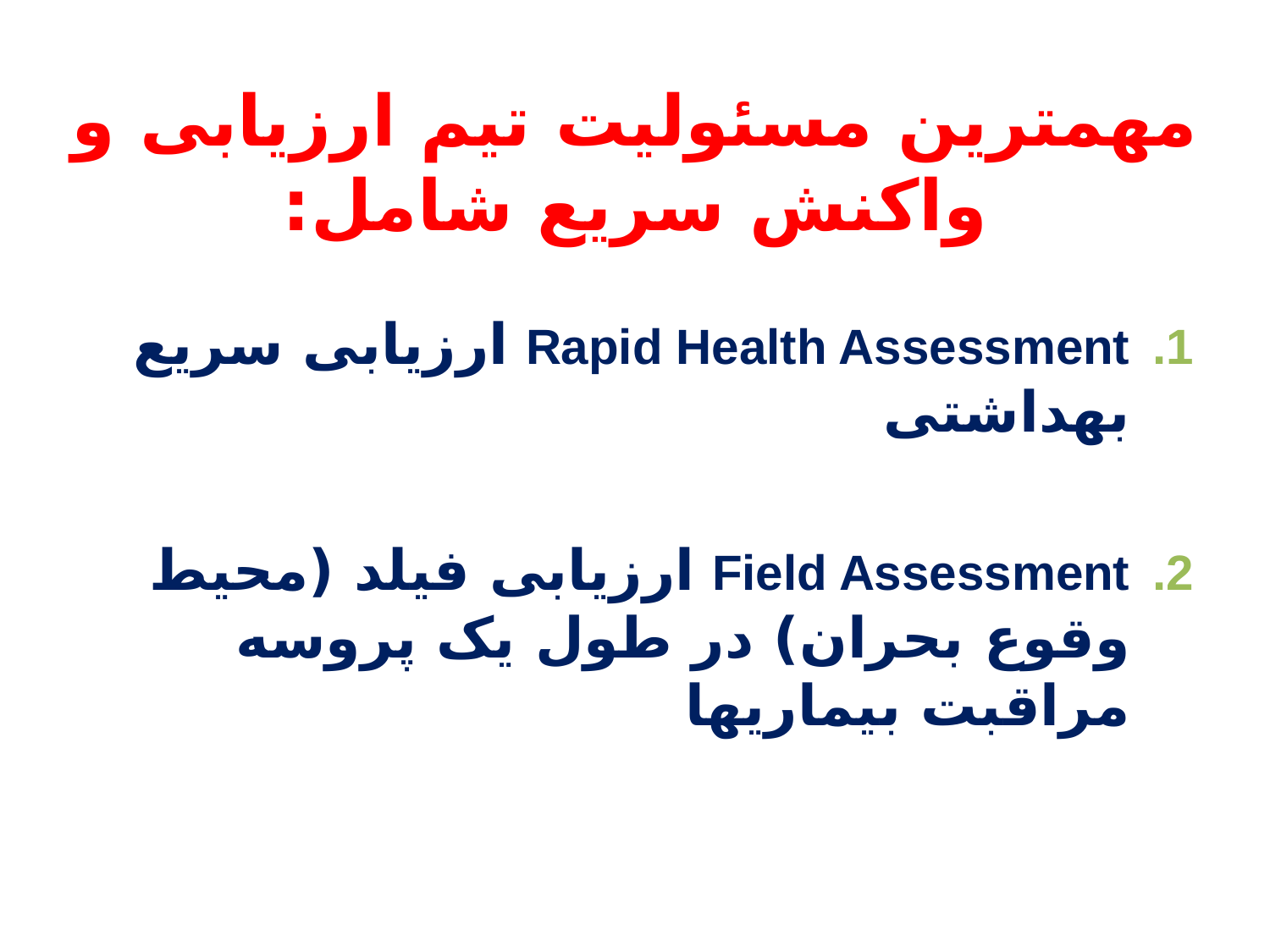

# مهمترین مسئولیت تیم ارزیابی و واکنش سریع شامل:

Rapid Health Assessment ارزیابی سریع بهداشتی

Field Assessment ارزیابی فیلد (محیط وقوع بحران) در طول یک پروسه مراقبت بیماریها